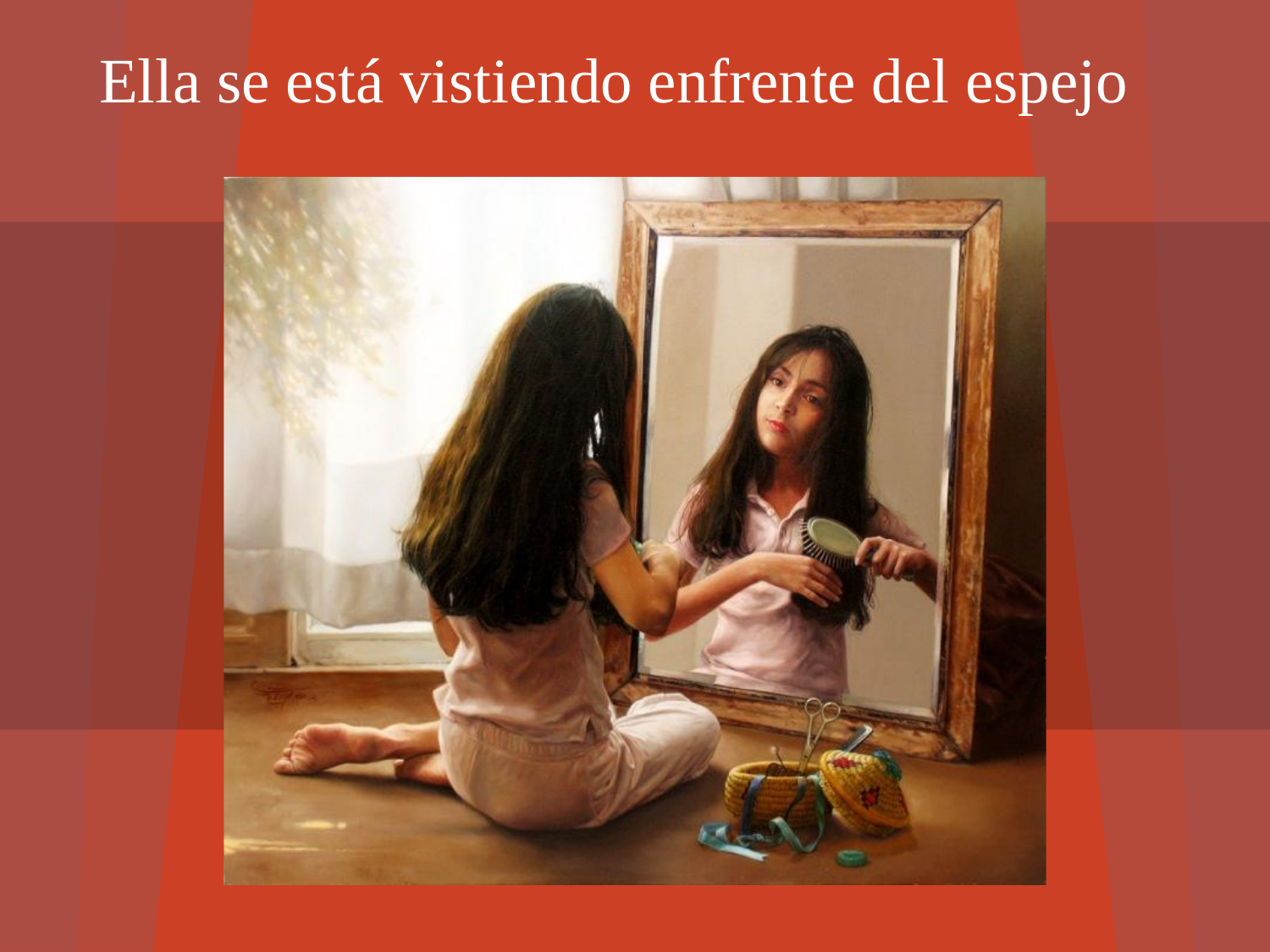

Ella se está vistiendo enfrente del espejo